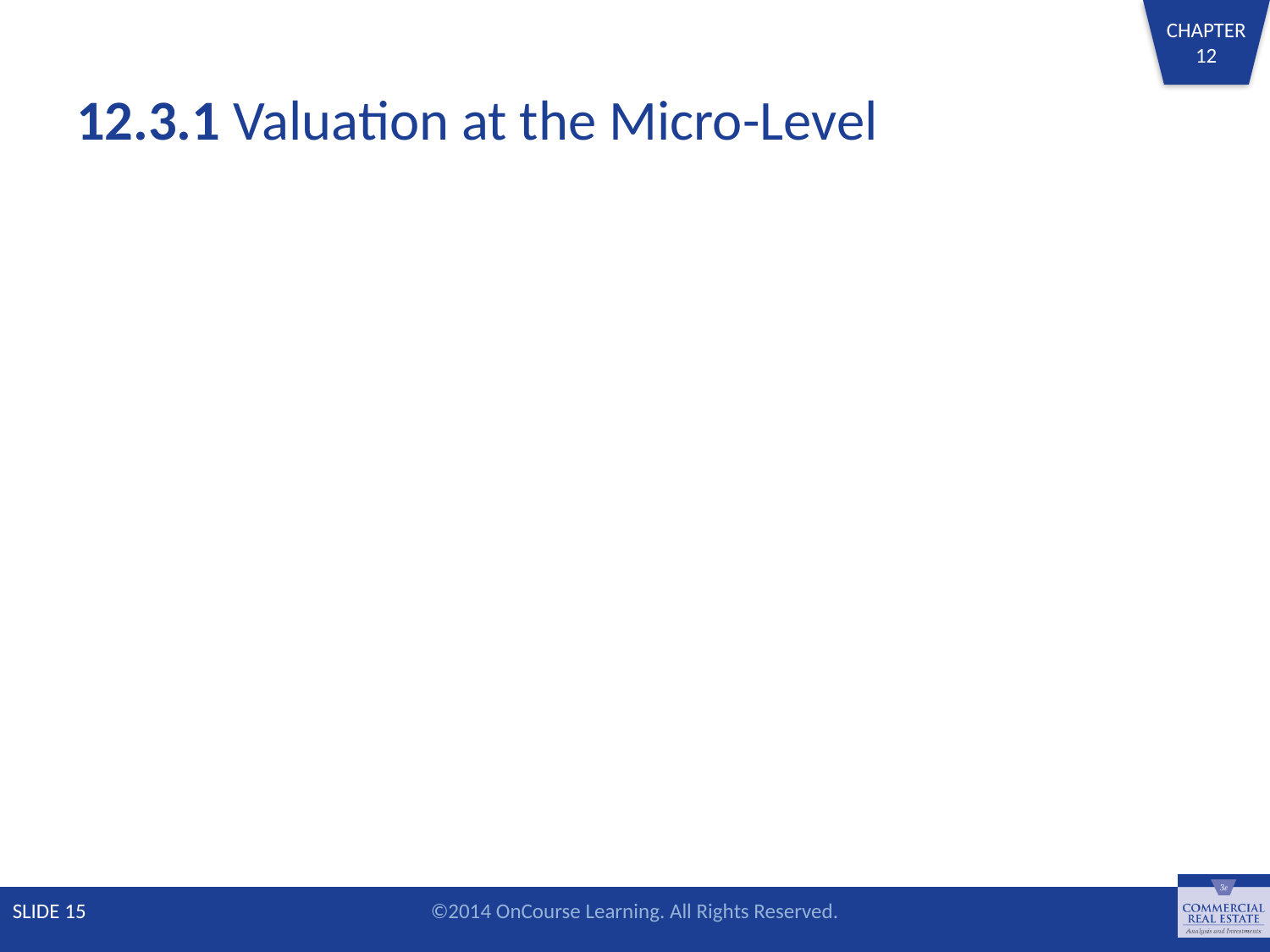

# 12.3.1 Valuation at the Micro-Level

SLIDE 15